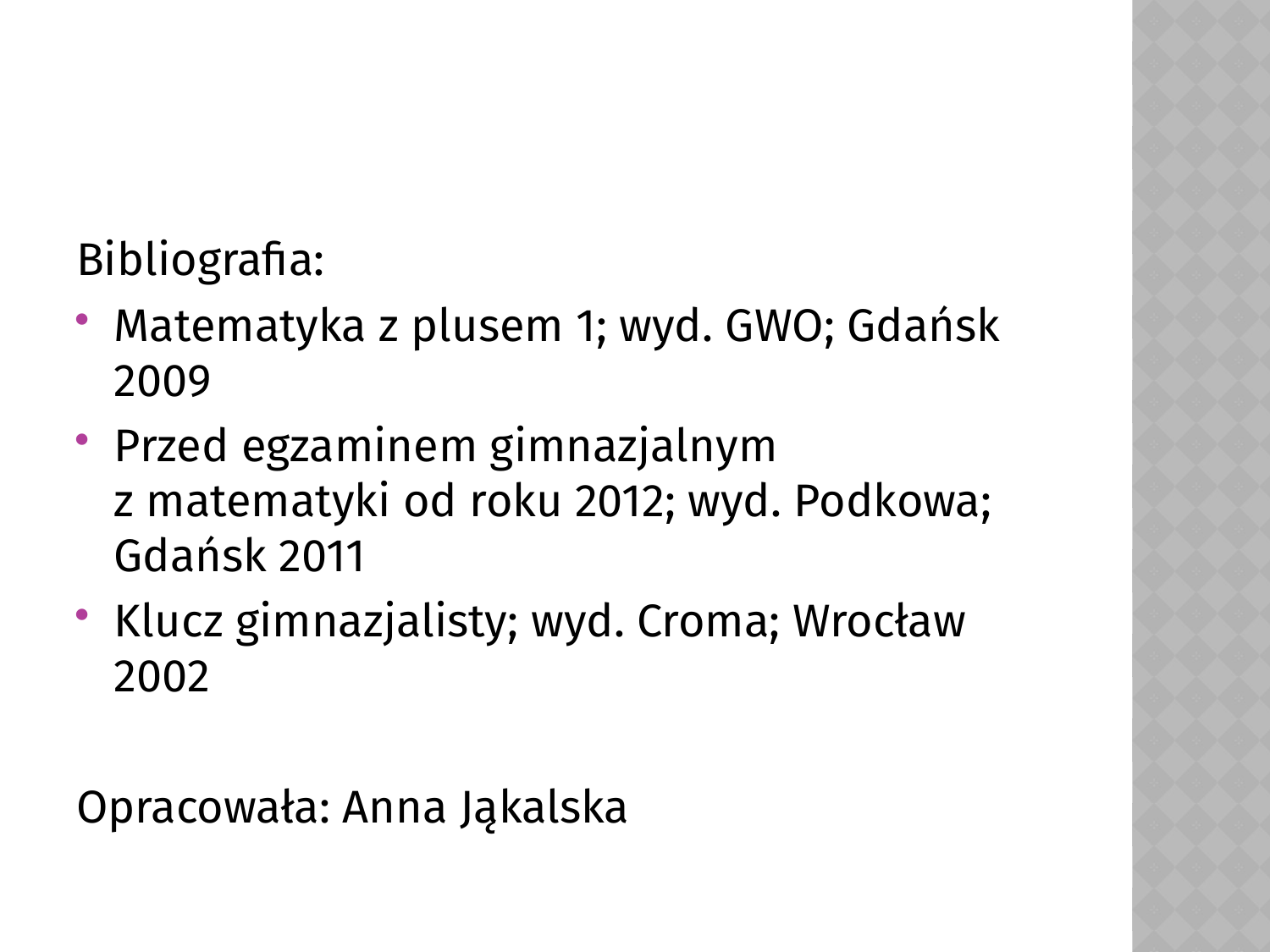

Bibliografia:
Matematyka z plusem 1; wyd. GWO; Gdańsk 2009
Przed egzaminem gimnazjalnym
z matematyki od roku 2012; wyd. Podkowa; Gdańsk 2011
Klucz gimnazjalisty; wyd. Croma; Wrocław 2002

Opracowała: Anna Jąkalska